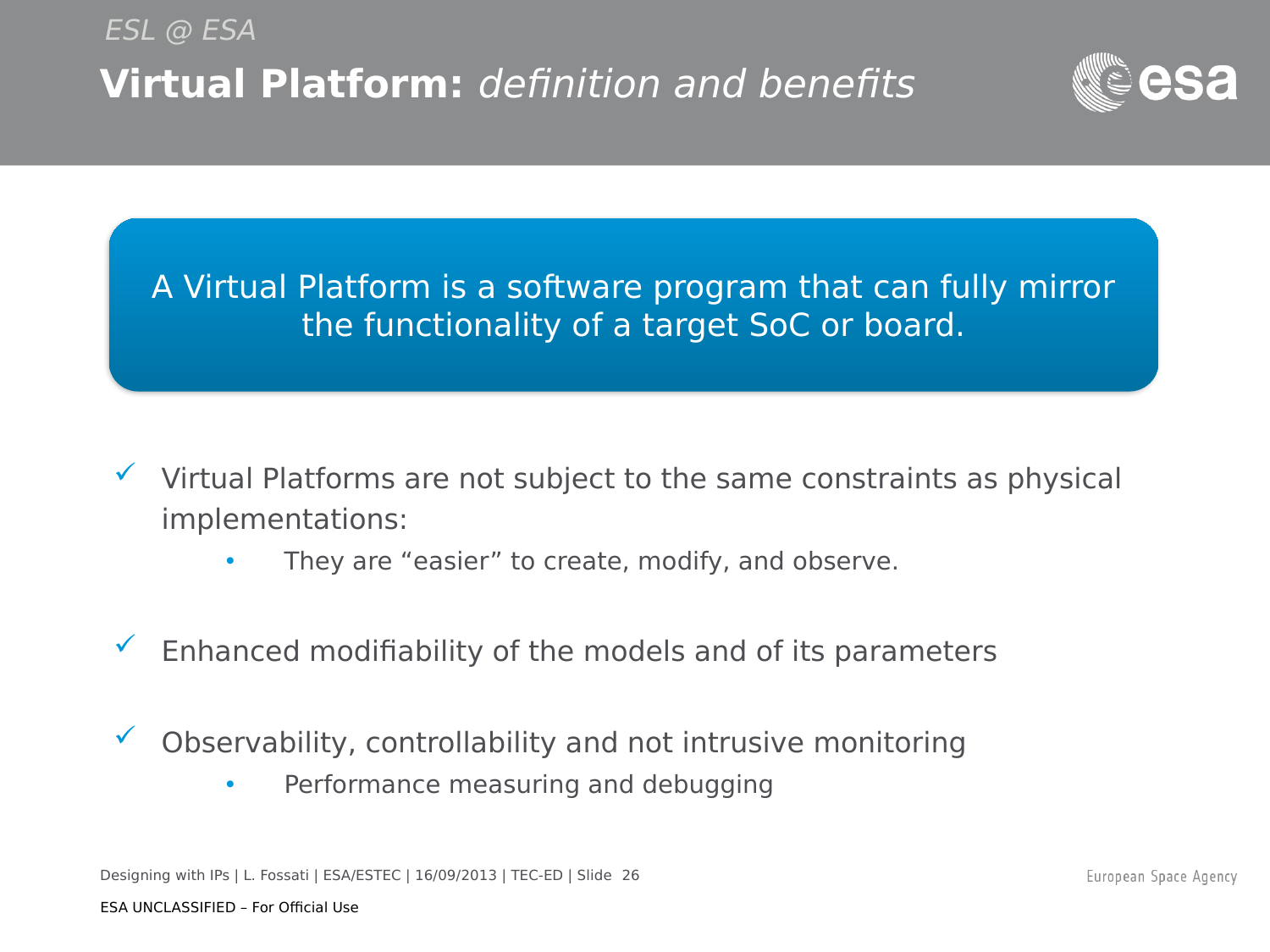

ESL @ ESA
# Virtual Platform: definition and benefits
A Virtual Platform is a software program that can fully mirror the functionality of a target SoC or board.
Virtual Platforms are not subject to the same constraints as physical implementations:
They are “easier” to create, modify, and observe.

Enhanced modiﬁability of the models and of its parameters

Observability, controllability and not intrusive monitoring
Performance measuring and debugging